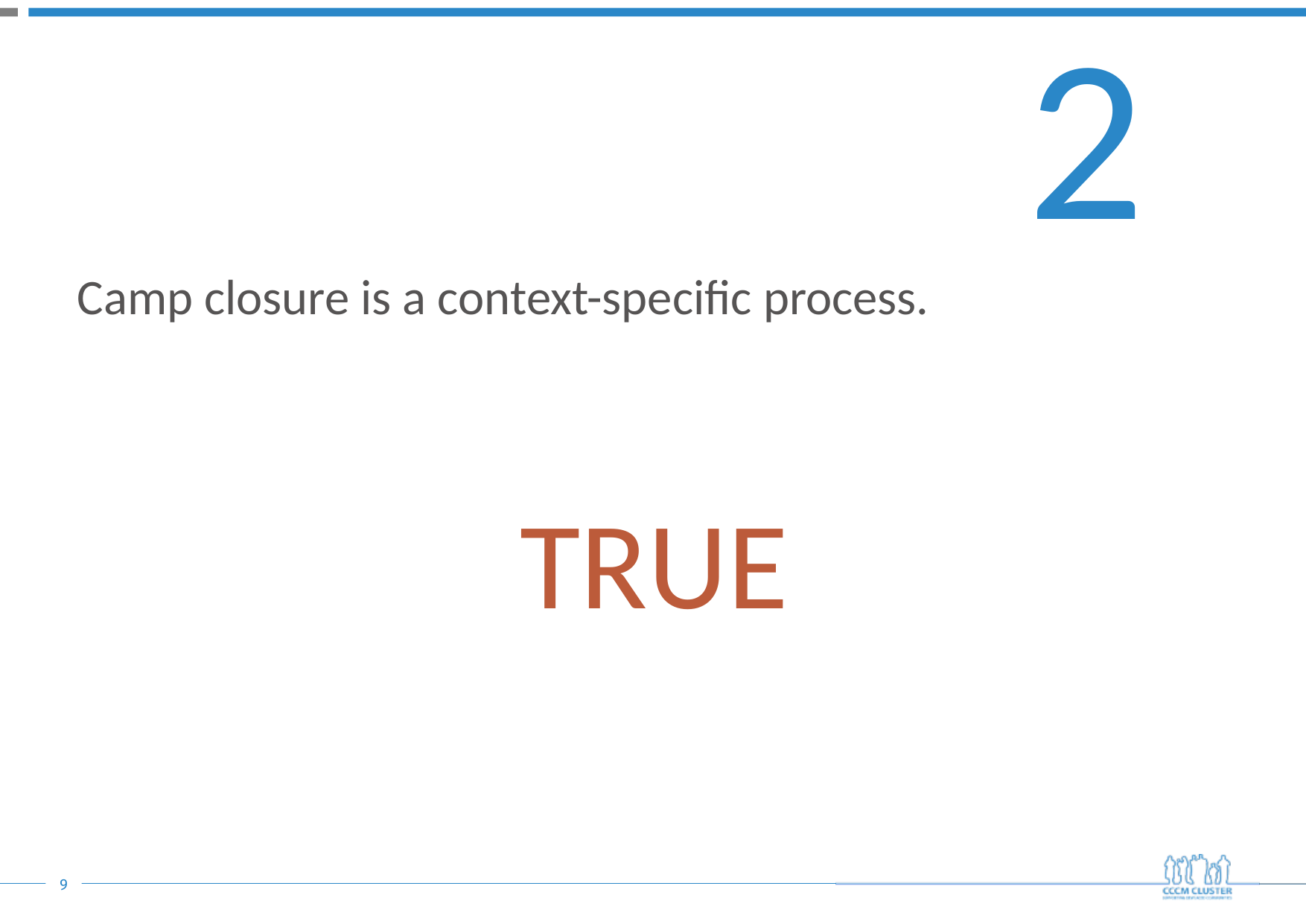

2
Camp closure is a context-specific process.
TRUE